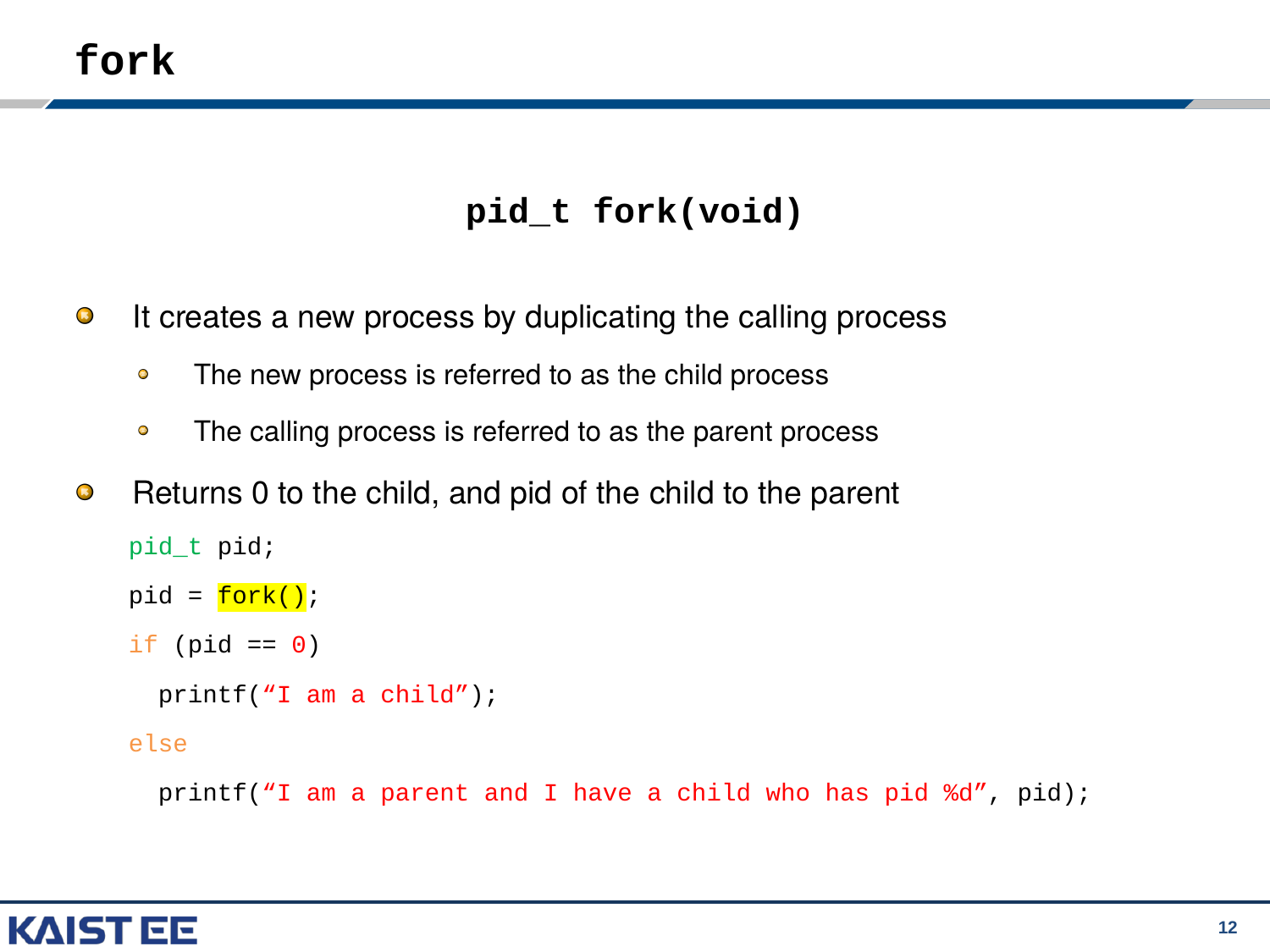

# fork
pid_t fork(void)
It creates a new process by duplicating the calling process
The new process is referred to as the child process
The calling process is referred to as the parent process
Returns 0 to the child, and pid of the child to the parent
pid_t pid;
pid = fork();
if (pid == 0)
  printf(“I am a child”);
else
  printf(“I am a parent and I have a child who has pid %d”, pid);